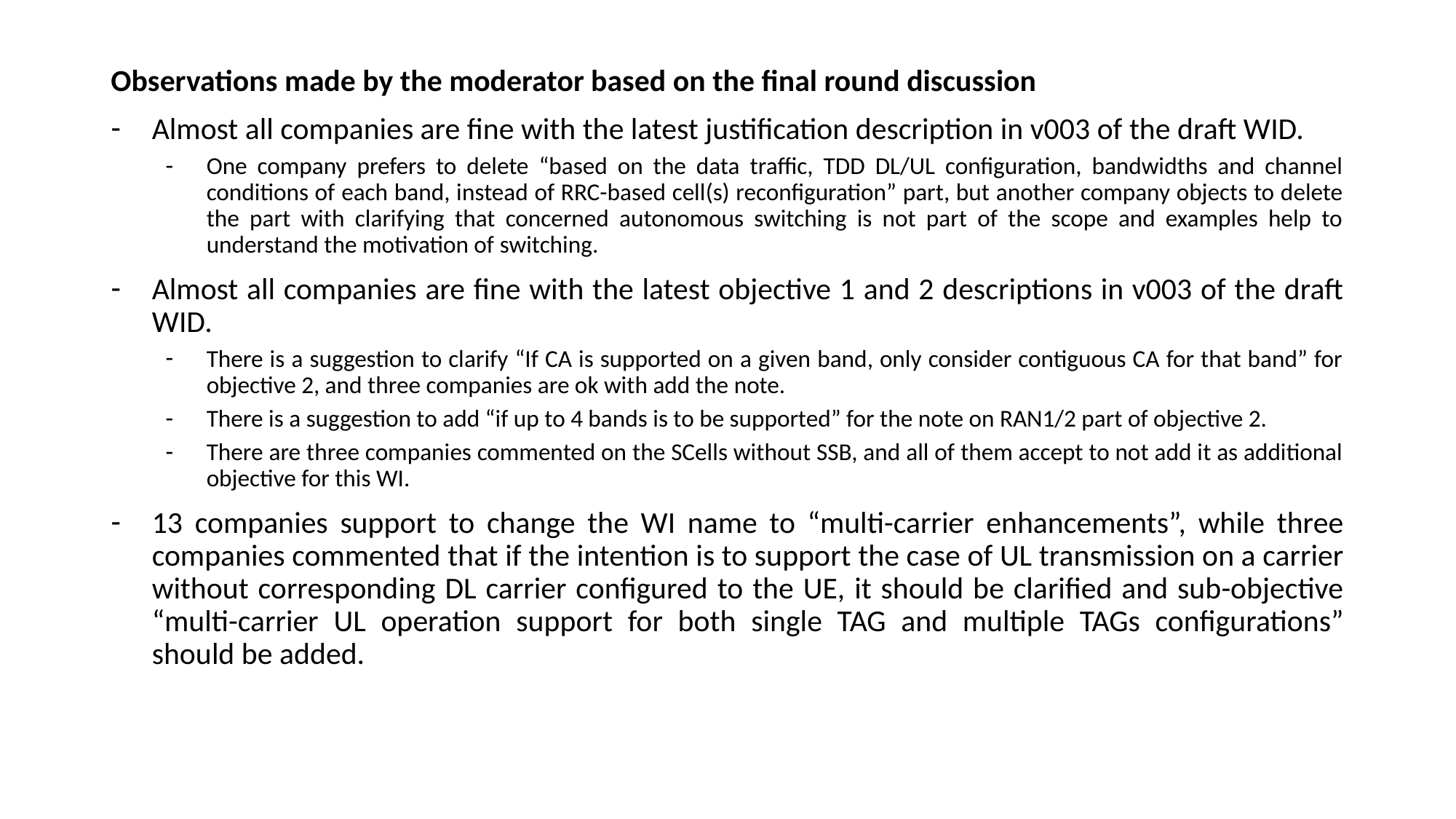

Observations made by the moderator based on the final round discussion
Almost all companies are fine with the latest justification description in v003 of the draft WID.
One company prefers to delete “based on the data traffic, TDD DL/UL configuration, bandwidths and channel conditions of each band, instead of RRC-based cell(s) reconfiguration” part, but another company objects to delete the part with clarifying that concerned autonomous switching is not part of the scope and examples help to understand the motivation of switching.
Almost all companies are fine with the latest objective 1 and 2 descriptions in v003 of the draft WID.
There is a suggestion to clarify “If CA is supported on a given band, only consider contiguous CA for that band” for objective 2, and three companies are ok with add the note.
There is a suggestion to add “if up to 4 bands is to be supported” for the note on RAN1/2 part of objective 2.
There are three companies commented on the SCells without SSB, and all of them accept to not add it as additional objective for this WI.
13 companies support to change the WI name to “multi-carrier enhancements”, while three companies commented that if the intention is to support the case of UL transmission on a carrier without corresponding DL carrier configured to the UE, it should be clarified and sub-objective “multi-carrier UL operation support for both single TAG and multiple TAGs configurations” should be added.